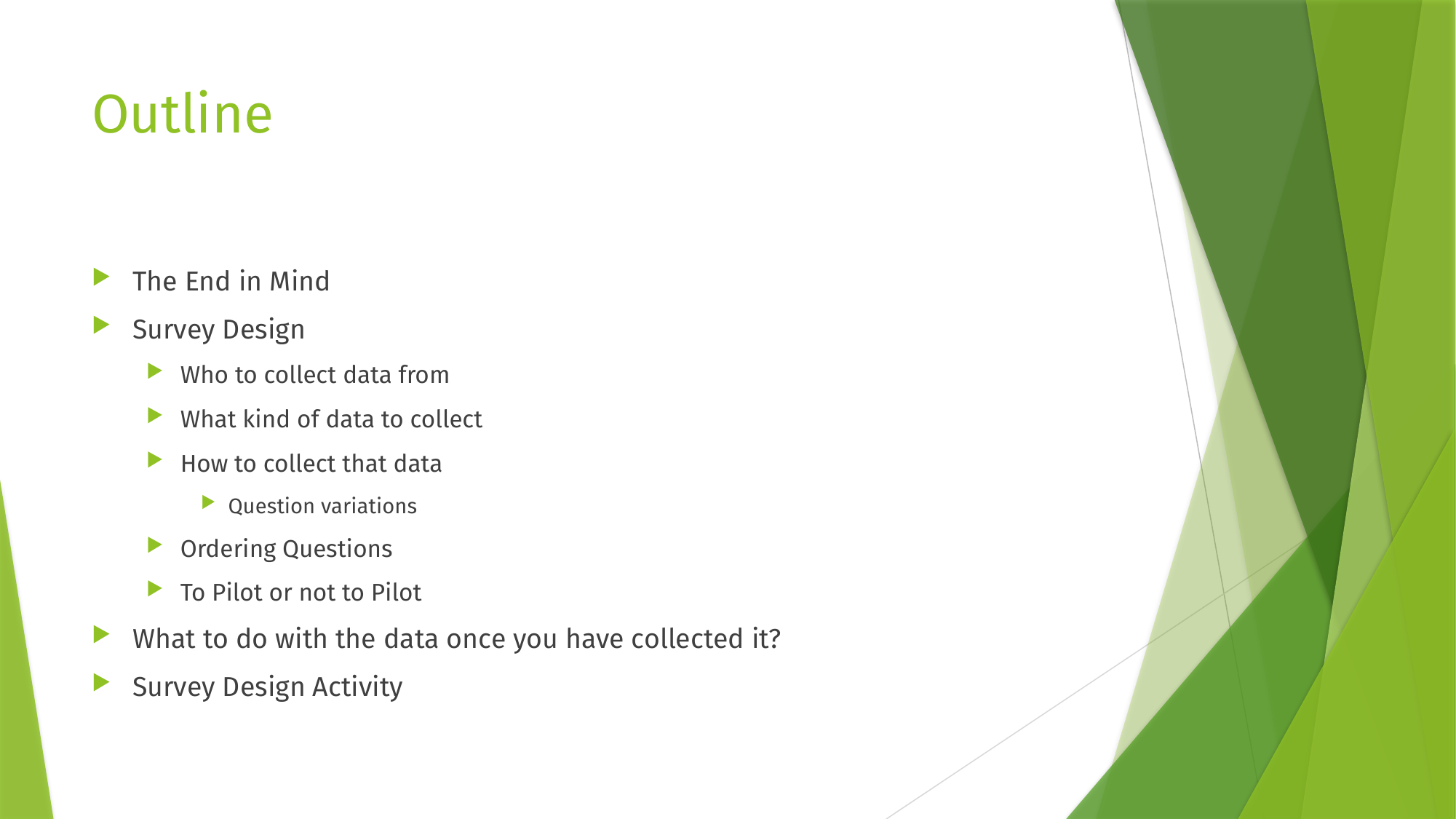

# Outline
The End in Mind
Survey Design
Who to collect data from
What kind of data to collect
How to collect that data
Question variations
Ordering Questions
To Pilot or not to Pilot
What to do with the data once you have collected it?
Survey Design Activity